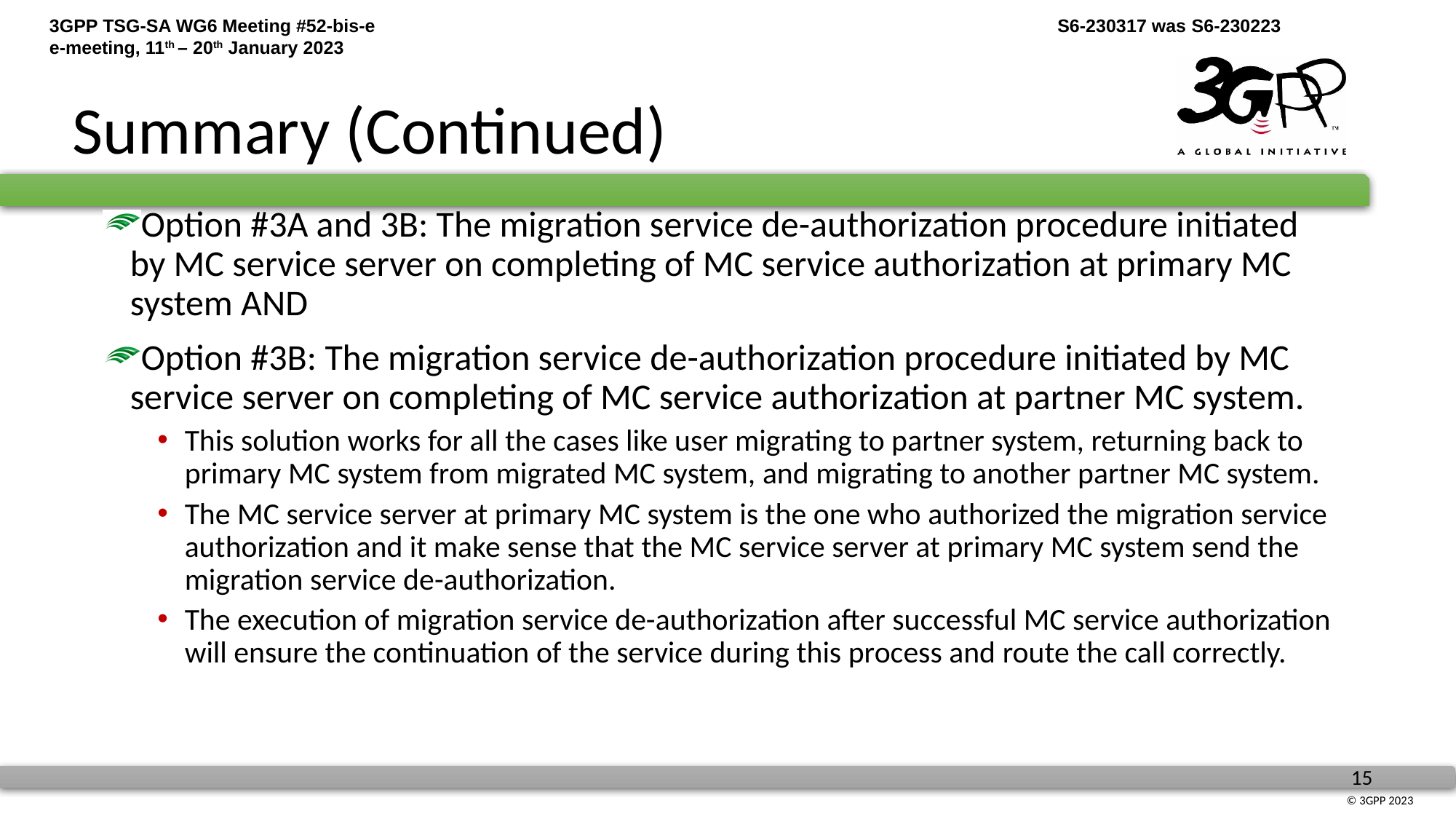

# Summary (Continued)
Option #3A and 3B: The migration service de-authorization procedure initiated by MC service server on completing of MC service authorization at primary MC system AND
Option #3B: The migration service de-authorization procedure initiated by MC service server on completing of MC service authorization at partner MC system.
This solution works for all the cases like user migrating to partner system, returning back to primary MC system from migrated MC system, and migrating to another partner MC system.
The MC service server at primary MC system is the one who authorized the migration service authorization and it make sense that the MC service server at primary MC system send the migration service de-authorization.
The execution of migration service de-authorization after successful MC service authorization will ensure the continuation of the service during this process and route the call correctly.